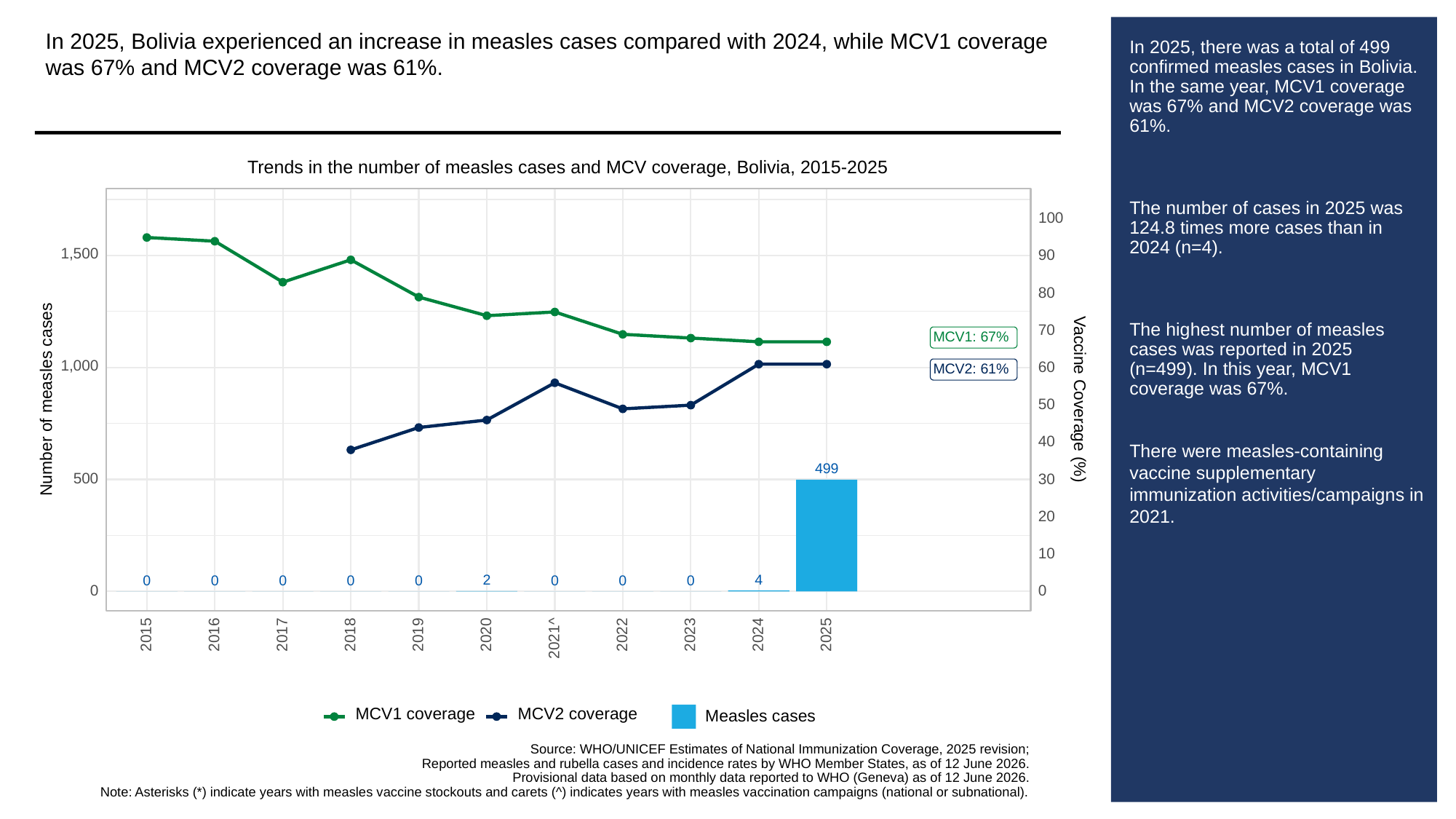

In 2025, Bolivia experienced an increase in measles cases compared with 2024, while MCV1 coverage was 67% and MCV2 coverage was 61%.
# In 2025, there was a total of 499 confirmed measles cases in Bolivia. In the same year, MCV1 coverage was 67% and MCV2 coverage was 61%.

The number of cases in 2025 was 124.8 times more cases than in 2024 (n=4).

The highest number of measles cases was reported in 2025 (n=499). In this year, MCV1 coverage was 67%.

There were measles-containing vaccine supplementary immunization activities/campaigns in 2021.

Trends in the number of measles cases and MCV coverage, Bolivia, 2015-2025

100

1,500
90

80

70

MCV1: 67%

1,000

60
MCV2: 61%

Vaccine Coverage (%)
Number of measles cases
50

40

499
500
30

20

10
4
2
0
0
0
0
0
0
0
0
0
0

2023
2015
2016
2017
2018
2019
2020
2022
2024
2025
2021^

MCV1 coverage
MCV2 coverage
Measles cases

Source: WHO/UNICEF Estimates of National Immunization Coverage, 2025 revision;
Reported measles and rubella cases and incidence rates by WHO Member States, as of 12 June 2026.
Provisional data based on monthly data reported to WHO (Geneva) as of 12 June 2026.
Note: Asterisks (*) indicate years with measles vaccine stockouts and carets (^) indicates years with measles vaccination campaigns (national or subnational).